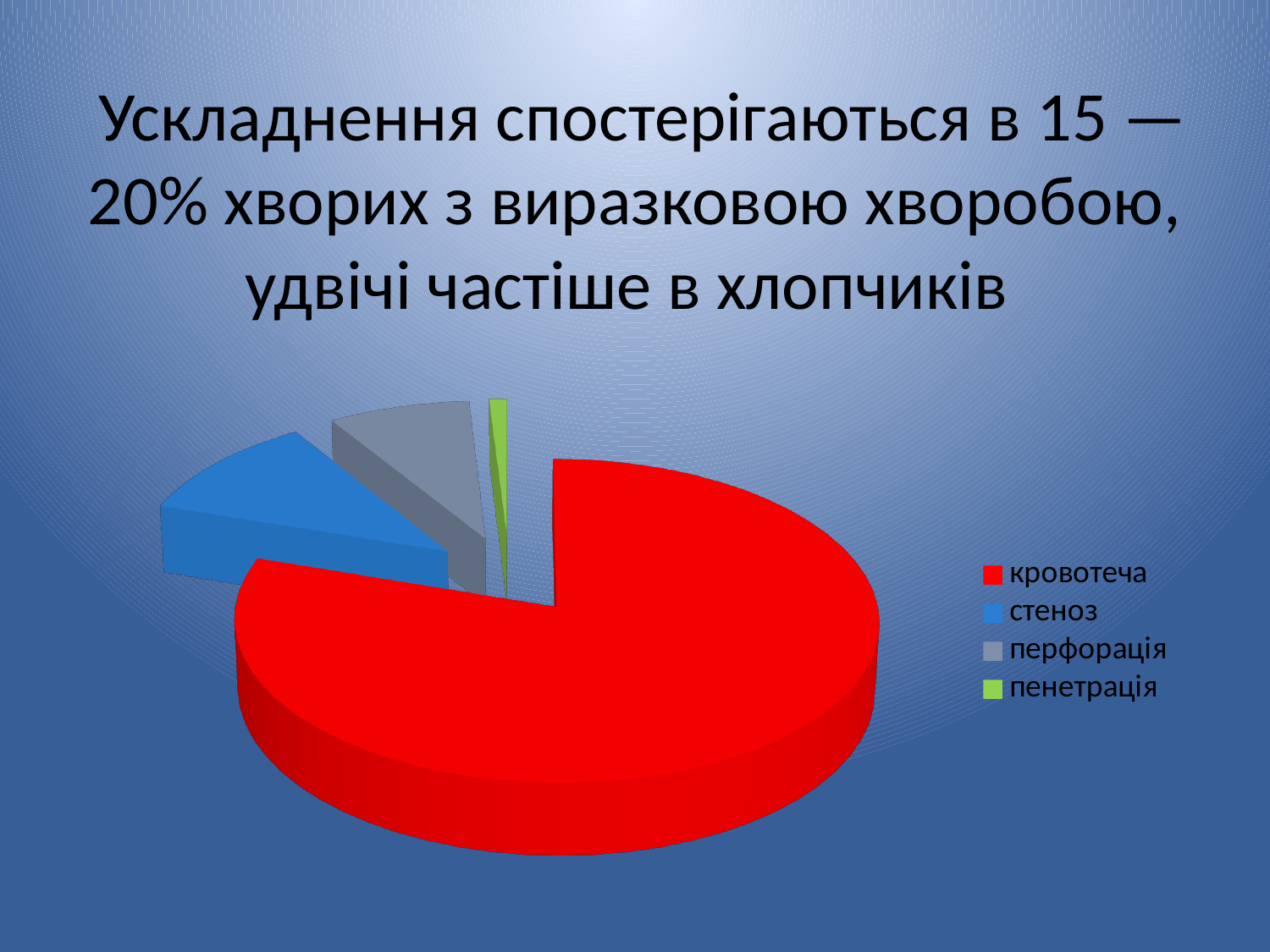

# Ускладнення спостерiгаються в 15 — 20% хворих з виразковою хворобою, удвiчi частiше в хлопчикiв

[unsupported chart]